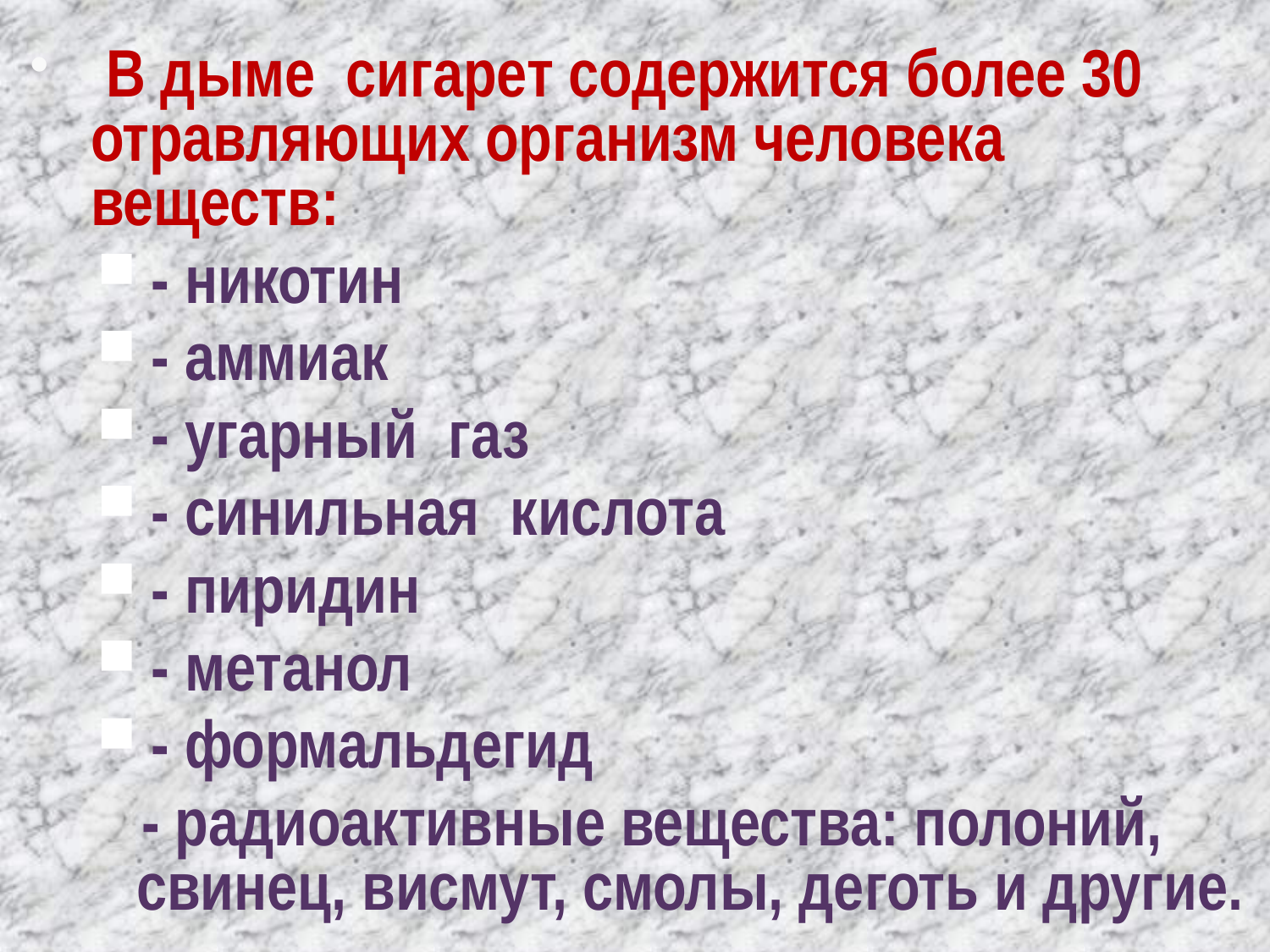

#
 В дыме  сигарет содержится более 30 отравляющих организм человека веществ:
 - никотин
 - аммиак
 - угарный  газ
 - синильная  кислота
 - пиридин
 - метанол
 - формальдегид
   - радиоактивные вещества: полоний, свинец, висмут, смолы, деготь и другие.